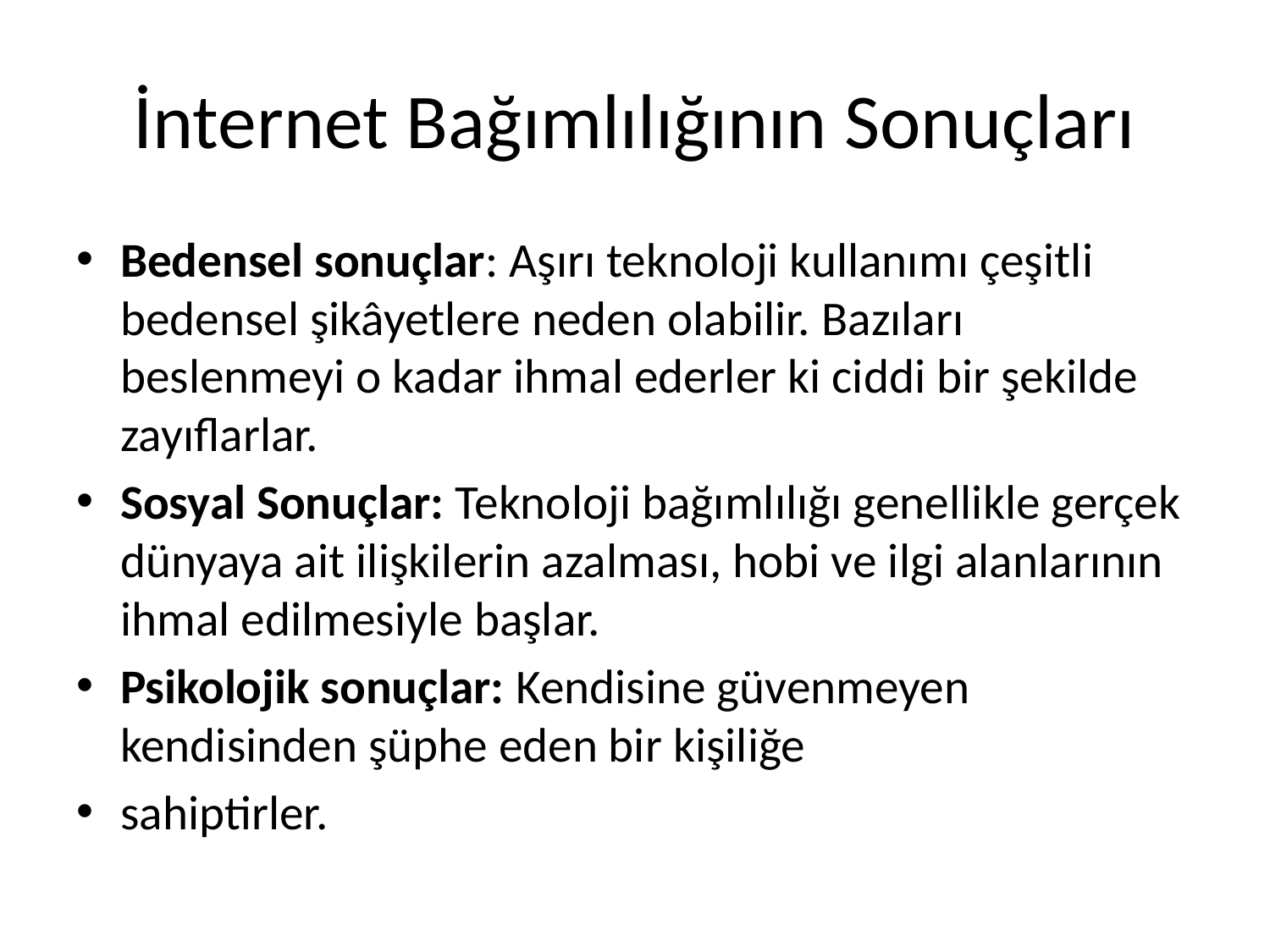

# İnternet Bağımlılığının Sonuçları
Bedensel sonuçlar: Aşırı teknoloji kullanımı çeşitli bedensel şikâyetlere neden olabilir. Bazıları beslenmeyi o kadar ihmal ederler ki ciddi bir şekilde zayıflarlar.
Sosyal Sonuçlar: Teknoloji bağımlılığı genellikle gerçek dünyaya ait ilişkilerin azalması, hobi ve ilgi alanlarının ihmal edilmesiyle başlar.
Psikolojik sonuçlar: Kendisine güvenmeyen kendisinden şüphe eden bir kişiliğe
sahiptirler.